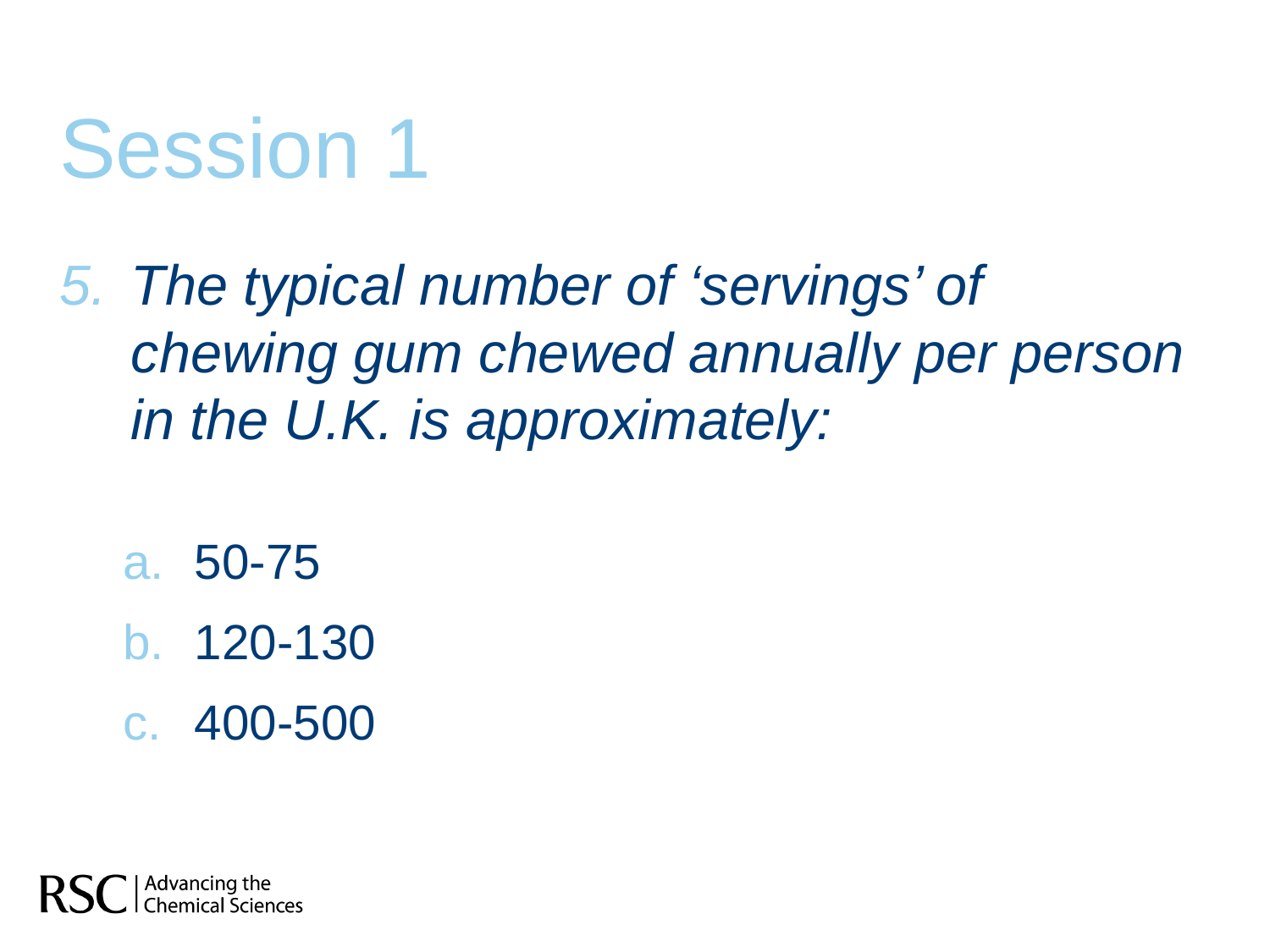

# Session 1
The typical number of ‘servings’ of chewing gum chewed annually per person in the U.K. is approximately:

50-75
120-130
400-500